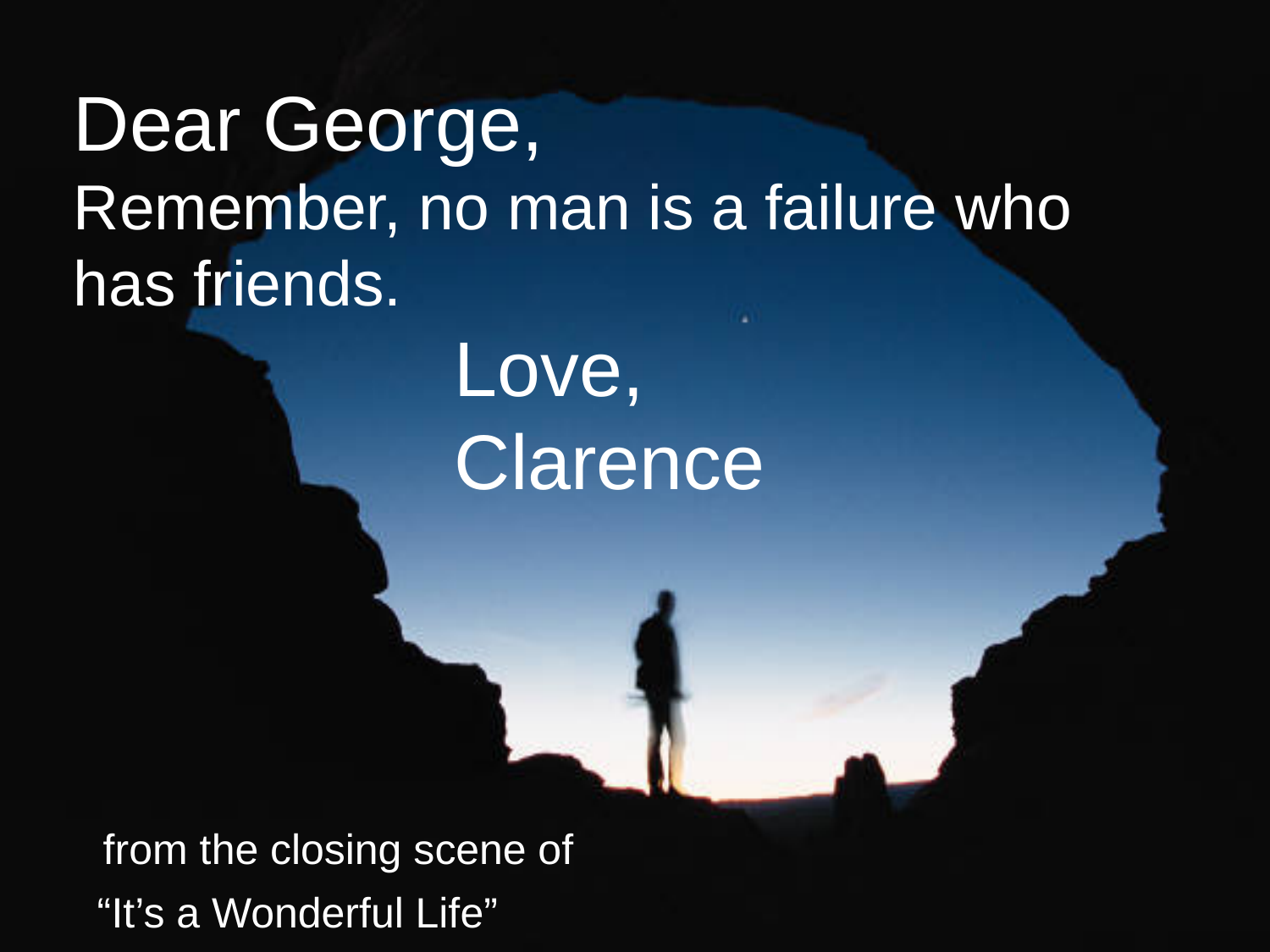

# Dear George, Remember, no man is a failure who has friends. Love, Clarence from the closing scene of “It’s a Wonderful Life”